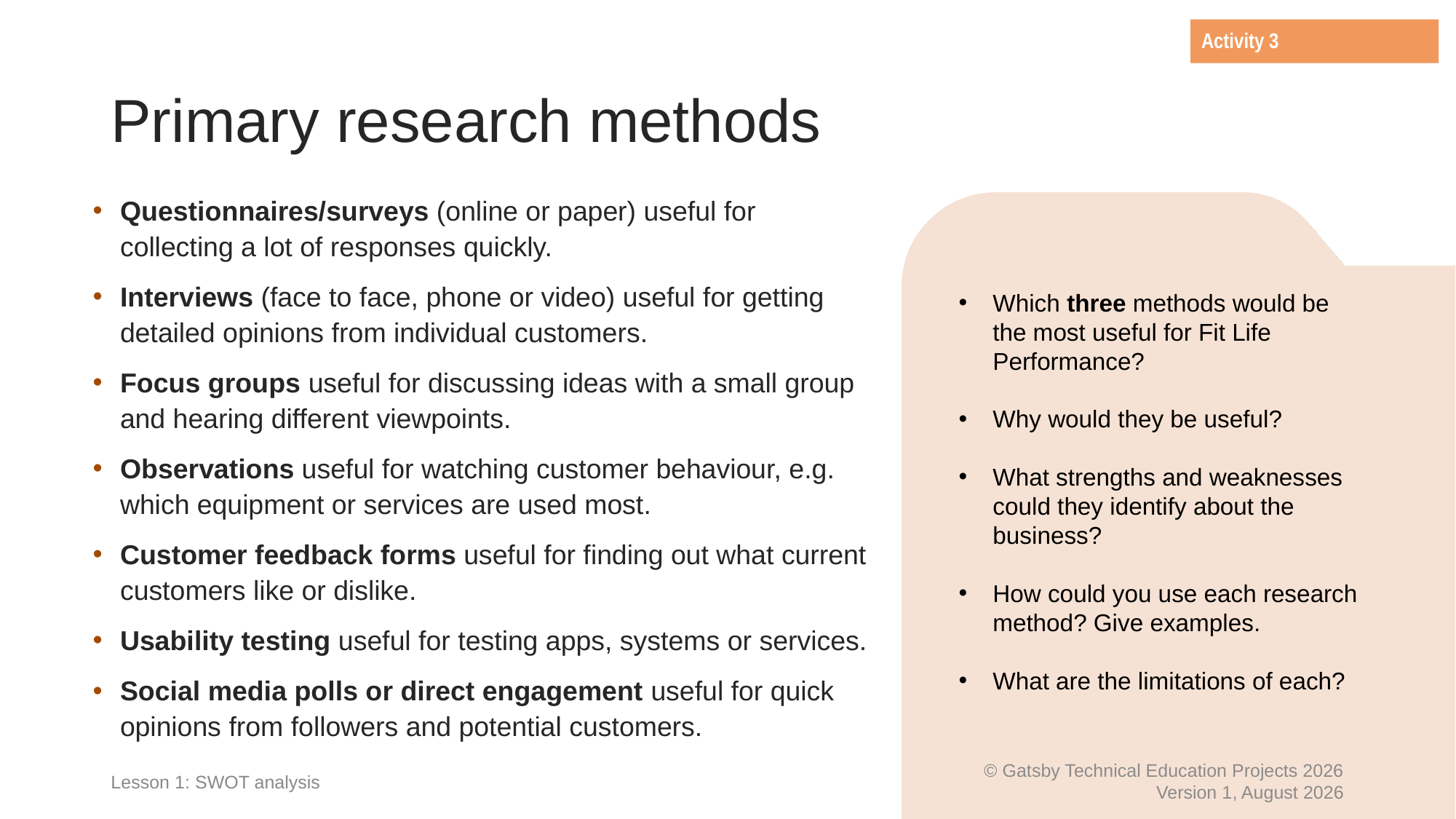

Activity 3
# Primary research methods
Questionnaires/surveys (online or paper) useful for collecting a lot of responses quickly.
Interviews (face to face, phone or video) useful for getting detailed opinions from individual customers.
Focus groups useful for discussing ideas with a small group and hearing different viewpoints.
Observations useful for watching customer behaviour, e.g. which equipment or services are used most.
Customer feedback forms useful for finding out what current customers like or dislike.
Usability testing useful for testing apps, systems or services.
Social media polls or direct engagement useful for quick opinions from followers and potential customers.
Which three methods would be the most useful for Fit Life Performance?

Why would they be useful?

What strengths and weaknesses could they identify about the business?

How could you use each research method? Give examples.

What are the limitations of each?
Lesson 1: SWOT analysis